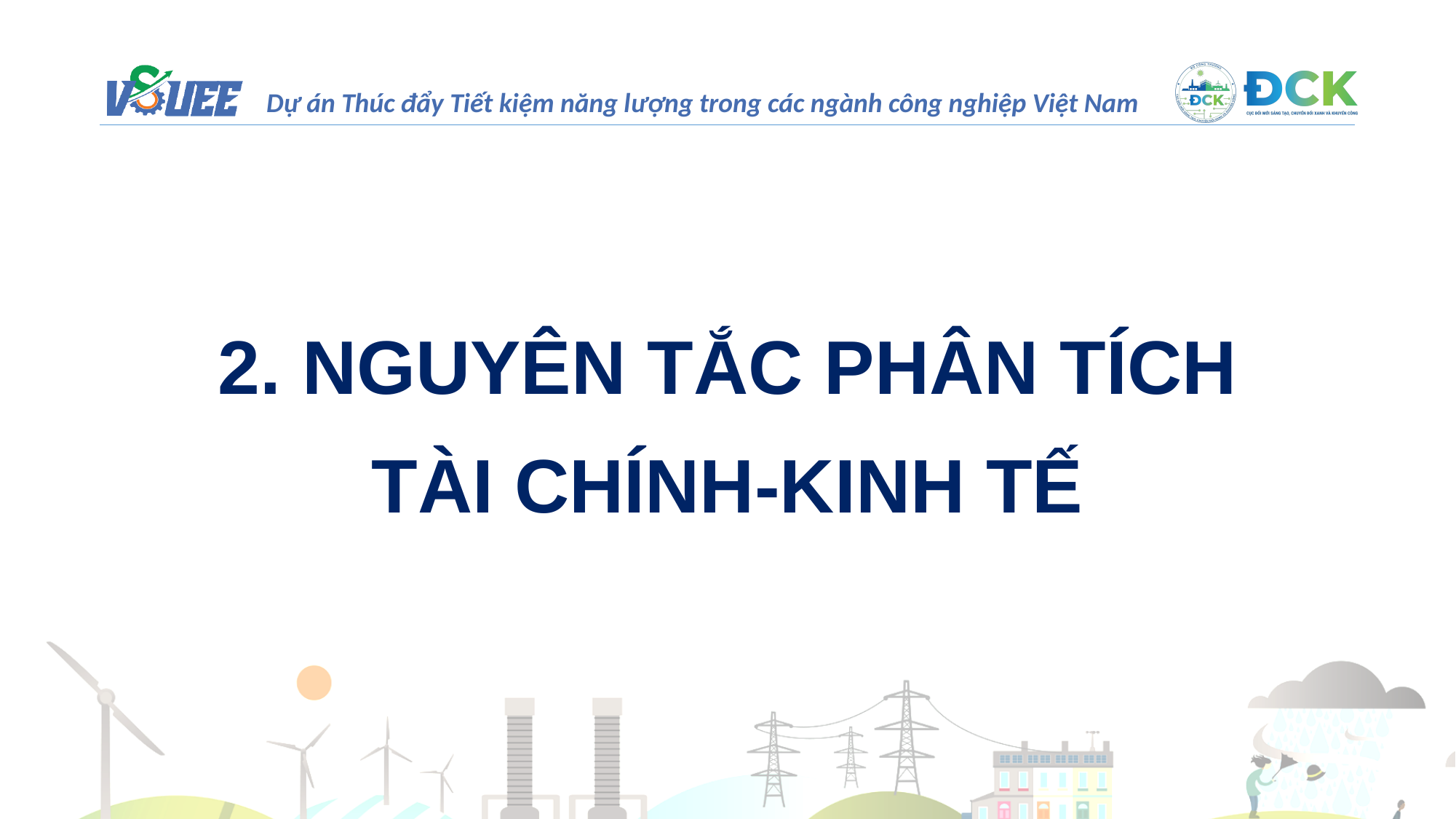

2. NGUYÊN TẮC PHÂN TÍCH TÀI CHÍNH-KINH TẾ